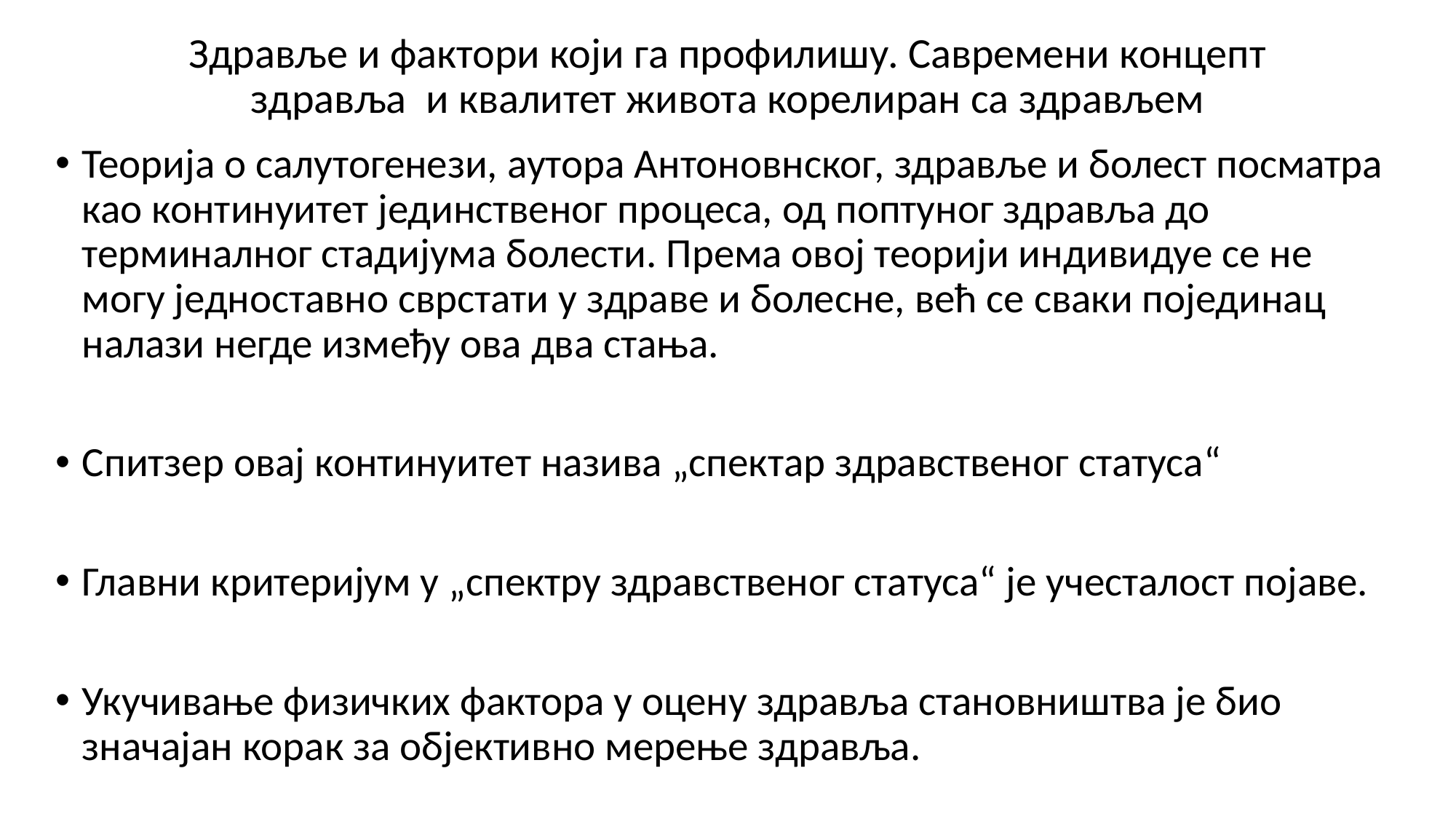

# Здравље и фактори који га профилишу. Савремени концепт здравља  и квалитет живота корелиран са здрављем
Теорија о салутогенези, аутора Антоновнског, здравље и болест посматра као континуитет јединственог процеса, од поптуног здравља до терминалног стадијума болести. Према овој теорији индивидуе се не могу једноставно сврстати у здраве и болесне, већ се сваки појединац налази негде између ова два стања.

Спитзер овај континуитет назива „спектар здравственог статуса“

Главни критеријум у „спектру здравственог статуса“ је учесталост појаве.

Укучивање физичких фактора у оцену здравља становништва је био значајан корак за објективно мерење здравља.